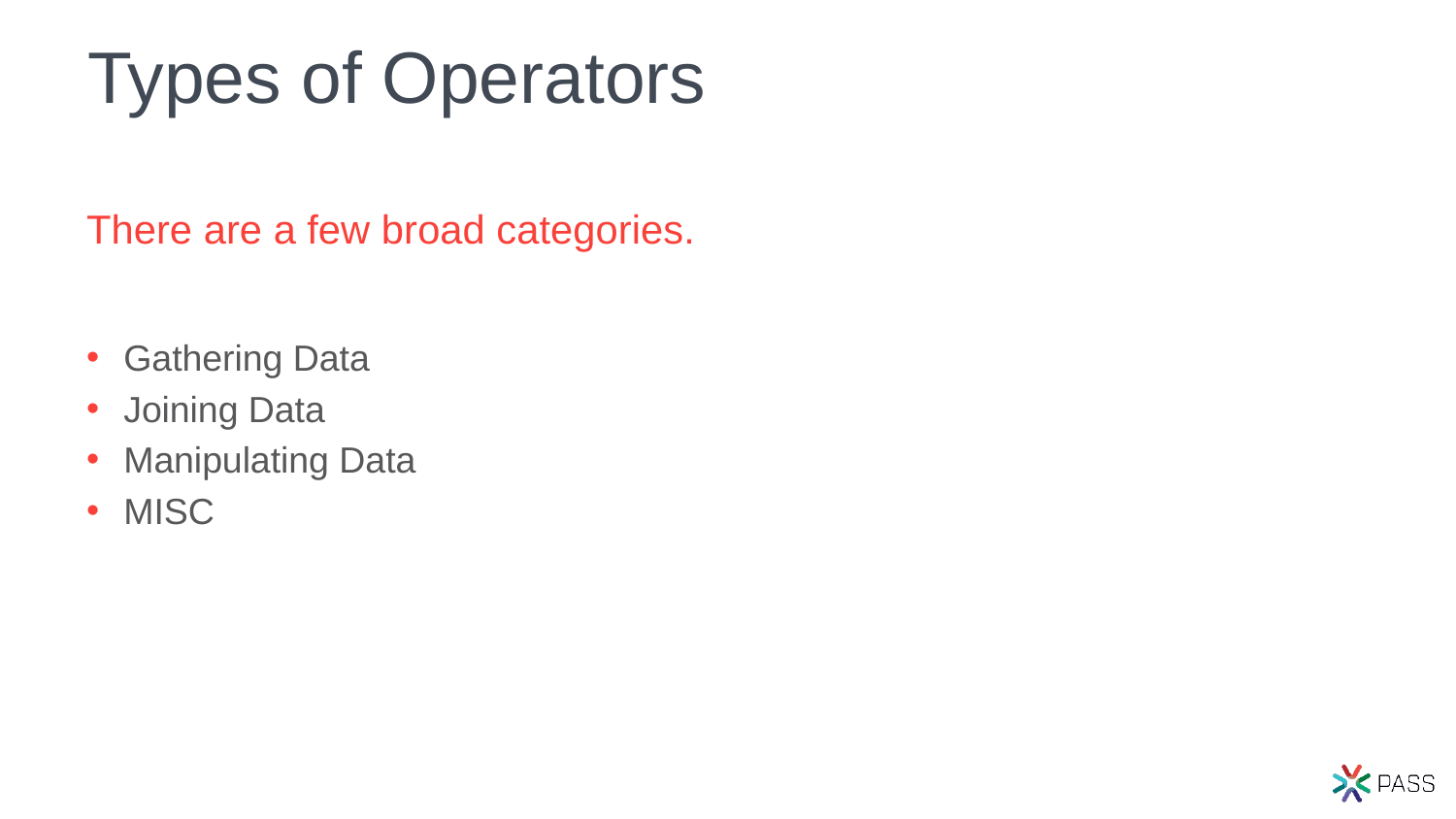

# Types of Operators
There are a few broad categories.
Gathering Data
Joining Data
Manipulating Data
MISC